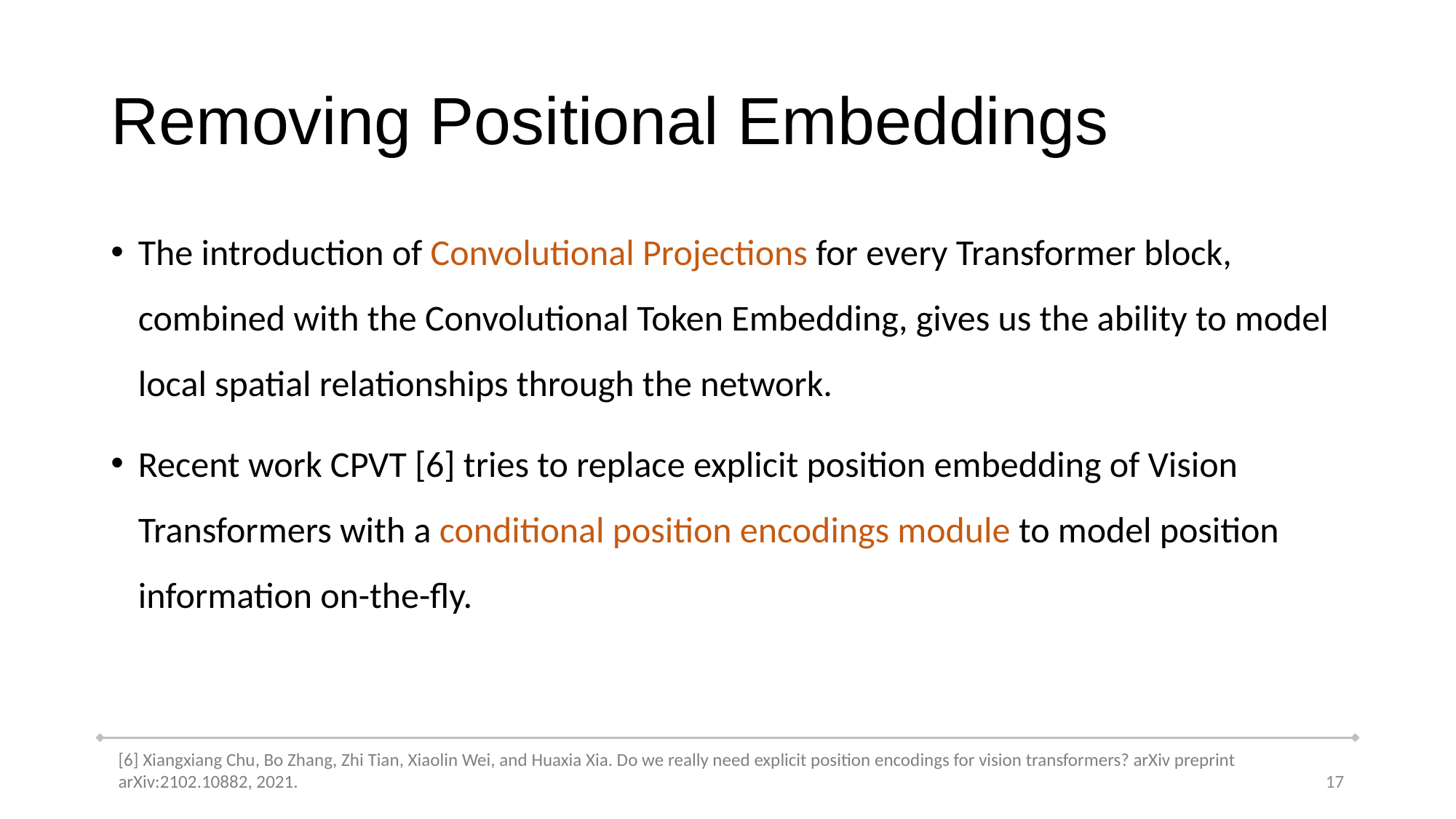

# Removing Positional Embeddings
The introduction of Convolutional Projections for every Transformer block, combined with the Convolutional Token Embedding, gives us the ability to model local spatial relationships through the network.
Recent work CPVT [6] tries to replace explicit position embedding of Vision Transformers with a conditional position encodings module to model position information on-the-fly.
[6] Xiangxiang Chu, Bo Zhang, Zhi Tian, Xiaolin Wei, and Huaxia Xia. Do we really need explicit position encodings for vision transformers? arXiv preprint arXiv:2102.10882, 2021.
17